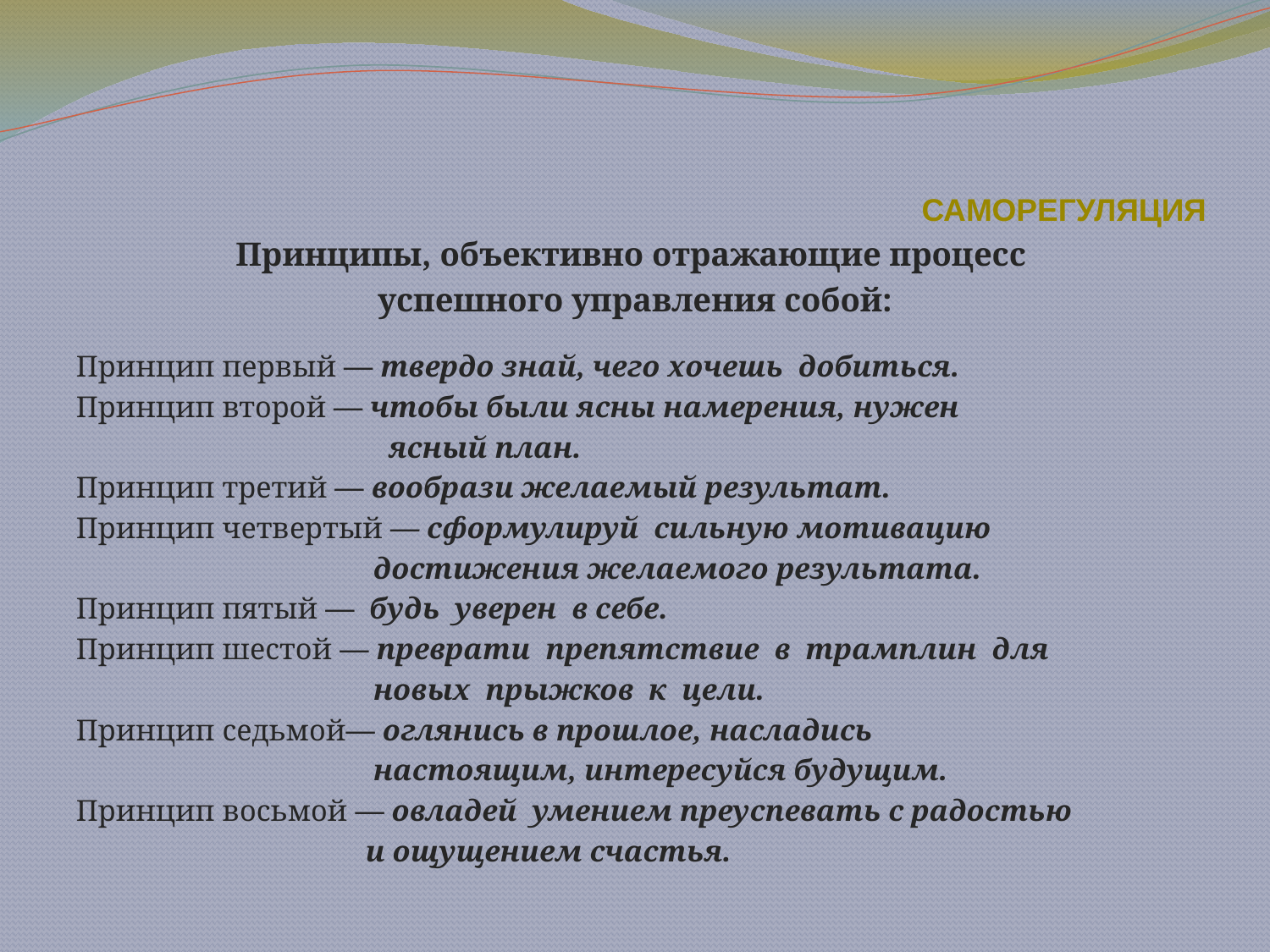

# САМОРЕГУЛЯЦИЯ
Принципы, объективно отражающие процесс
успешного управления собой:
Принцип первый — твердо знай, чего хочешь  добиться.
Принцип второй — чтобы были ясны намерения, нужен
                                         ясный план.
Принцип третий — вообрази желаемый результат.
Принцип четвертый — сформулируй  сильную мотивацию
                                       достижения желаемого результата.
Принцип пятый —  будь  уверен  в себе.
Принцип шестой — преврати  препятствие  в  трамплин  для
                                       новых  прыжков  к  цели.
Принцип седьмой— оглянись в прошлое, насладись
                                       настоящим, интересуйся будущим.
Принцип восьмой — овладей  умением преуспевать с радостью
                                      и ощущением счастья.